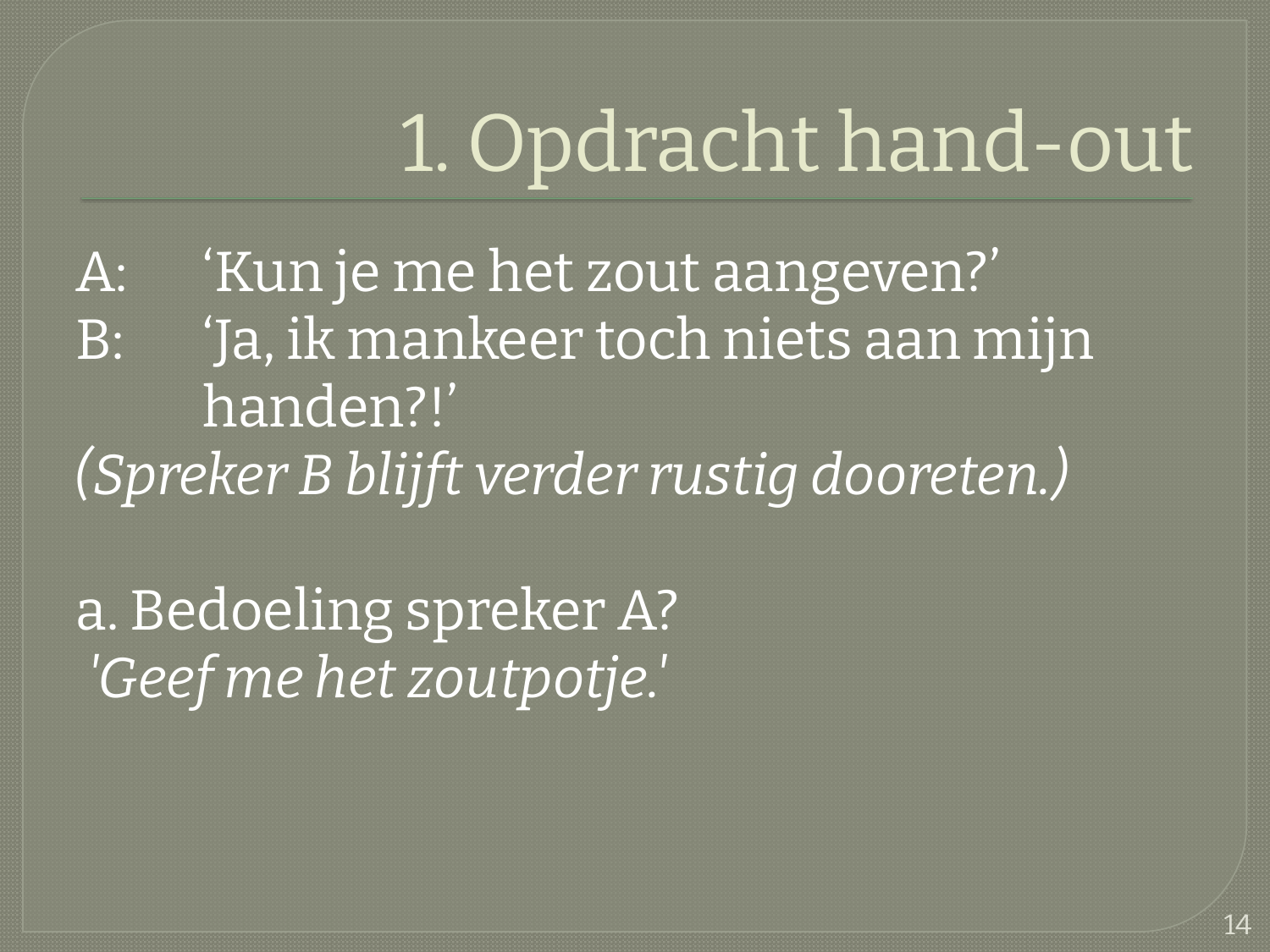

# 1. Opdracht hand-out
A:	‘Kun je me het zout aangeven?’
B:	‘Ja, ik mankeer toch niets aan mijn 	handen?!’
(Spreker B blijft verder rustig dooreten.)

a. Bedoeling spreker A?
 'Geef me het zoutpotje.'

14